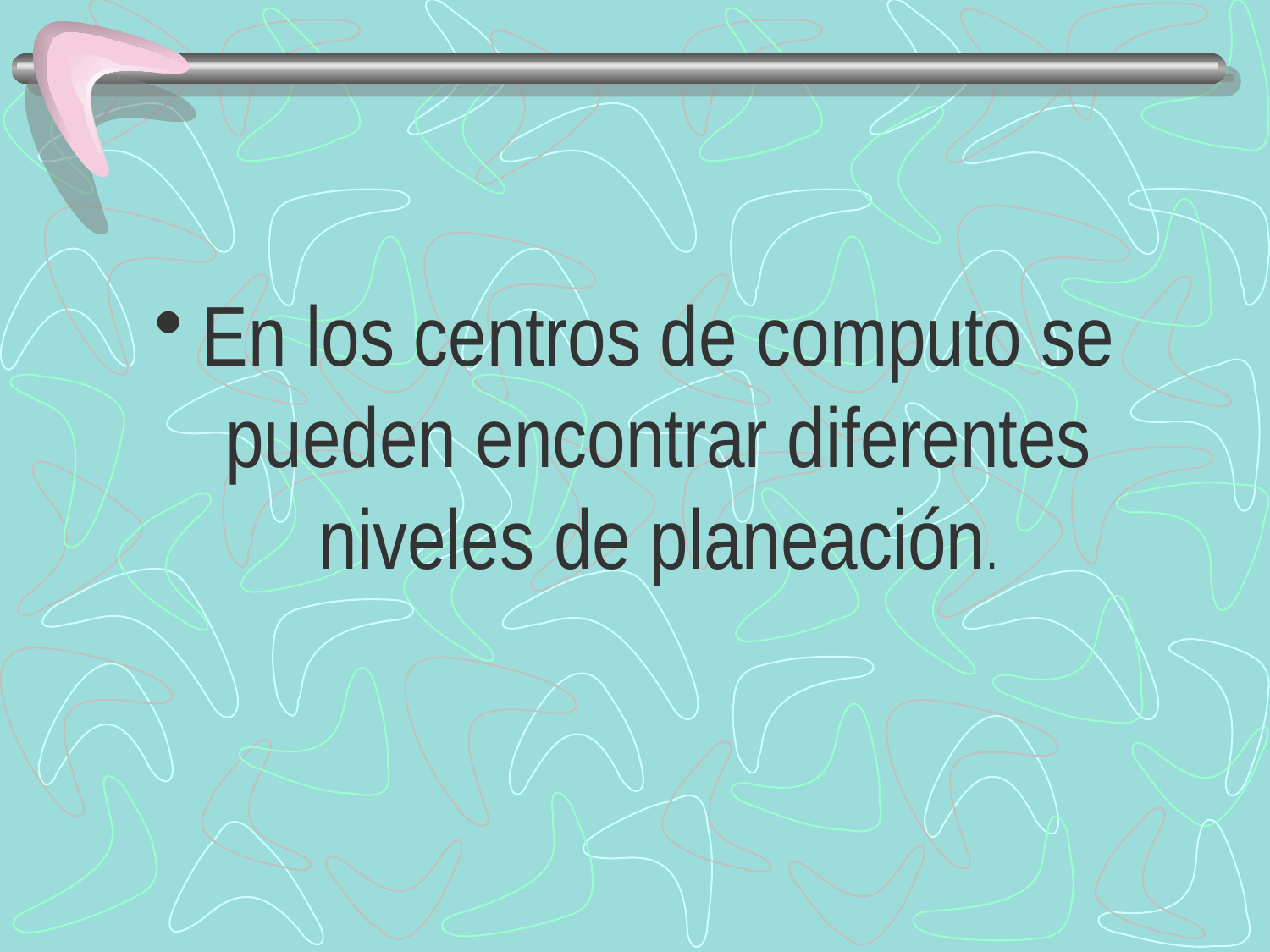

#
En los centros de computo se pueden encontrar diferentes niveles de planeación.